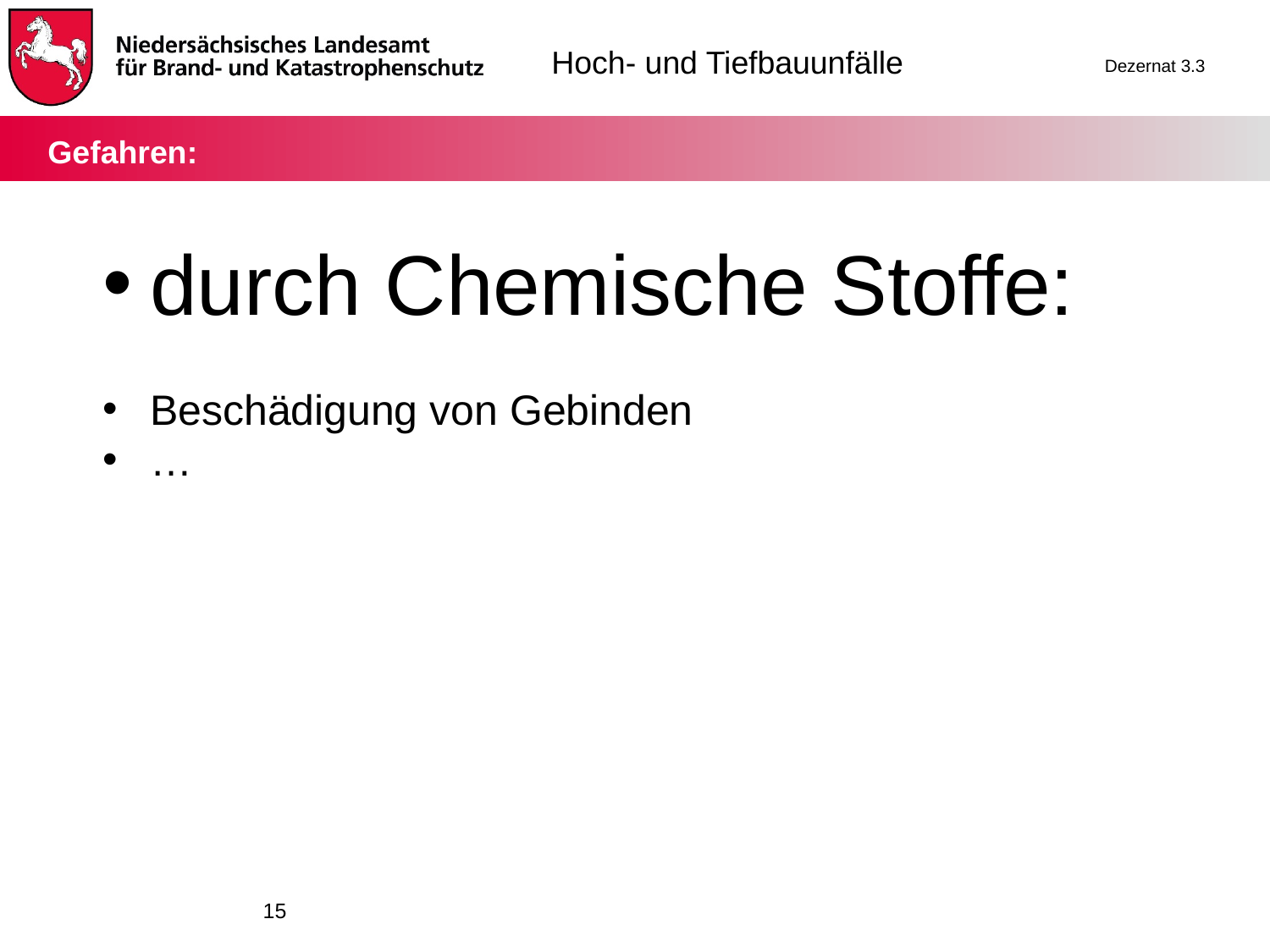

# Gefahren:
durch Chemische Stoffe:

Beschädigung von Gebinden
…
15